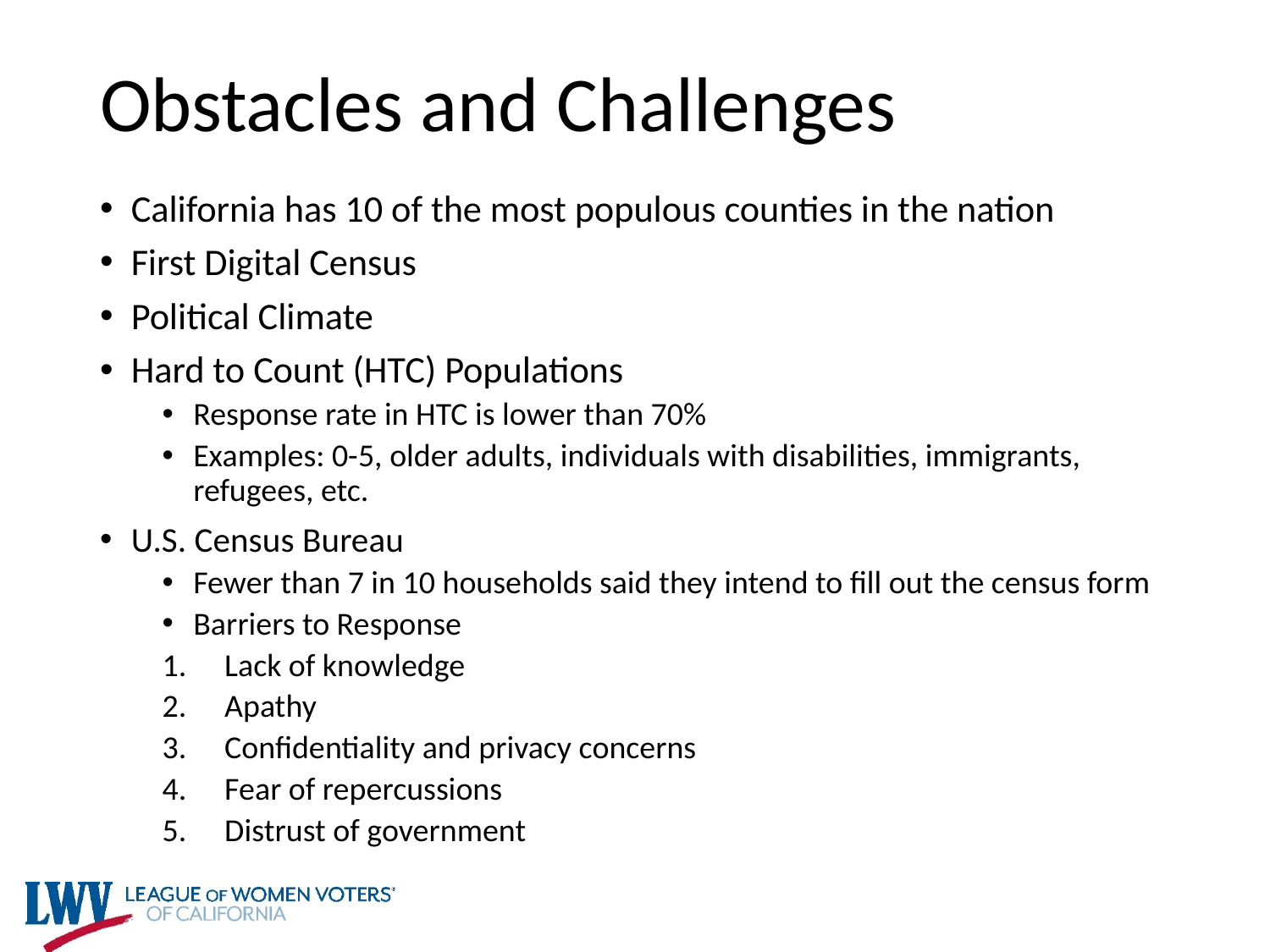

# Obstacles and Challenges
California has 10 of the most populous counties in the nation
First Digital Census
Political Climate
Hard to Count (HTC) Populations
Response rate in HTC is lower than 70%
Examples: 0-5, older adults, individuals with disabilities, immigrants, refugees, etc.
U.S. Census Bureau
Fewer than 7 in 10 households said they intend to fill out the census form
Barriers to Response
Lack of knowledge
Apathy
Confidentiality and privacy concerns
Fear of repercussions
Distrust of government